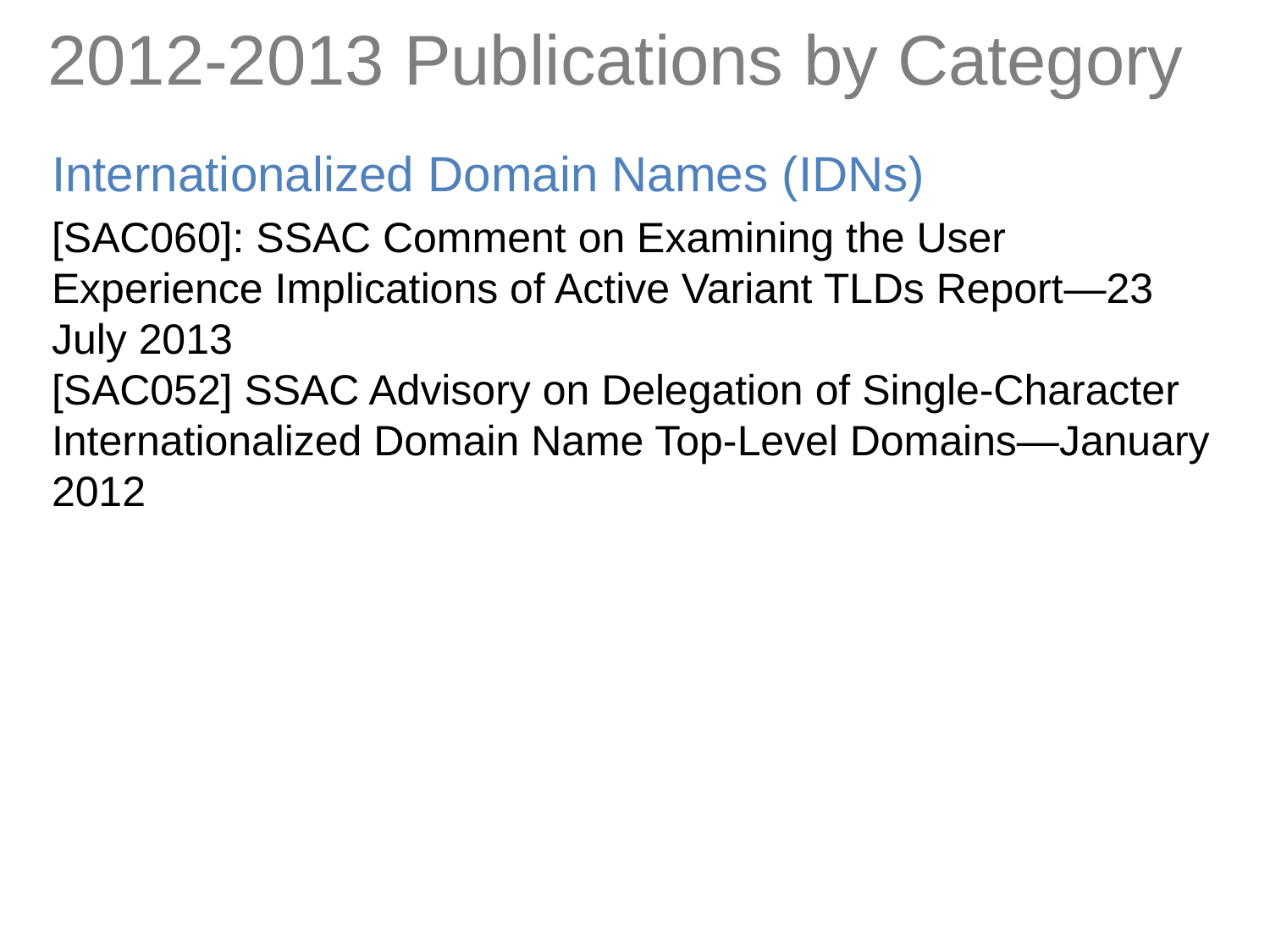

# 2012-2013 Publications by Category
Internationalized Domain Names (IDNs)
[SAC060]: SSAC Comment on Examining the User Experience Implications of Active Variant TLDs Report—23 July 2013
[SAC052] SSAC Advisory on Delegation of Single-Character Internationalized Domain Name Top-Level Domains—January 2012

6